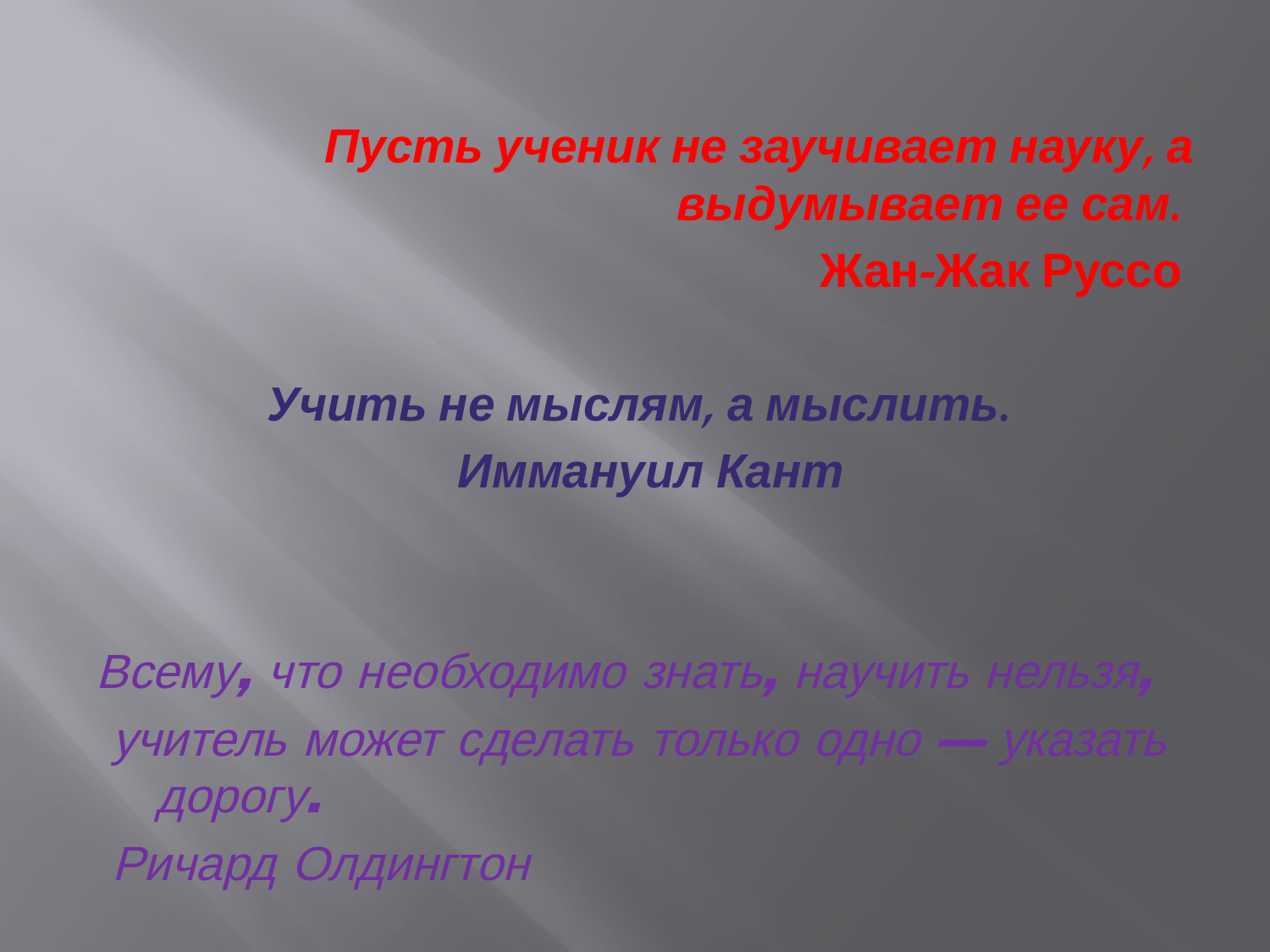

Пусть ученик не заучивает науку, а выдумывает ее сам.
Жан-Жак Руссо

Учить не мыслям, а мыслить.
 Иммануил Кант

Всему, что необходимо знать, научить нельзя,
 учитель может сделать только одно — указать дорогу.
 Ричард Олдингтон